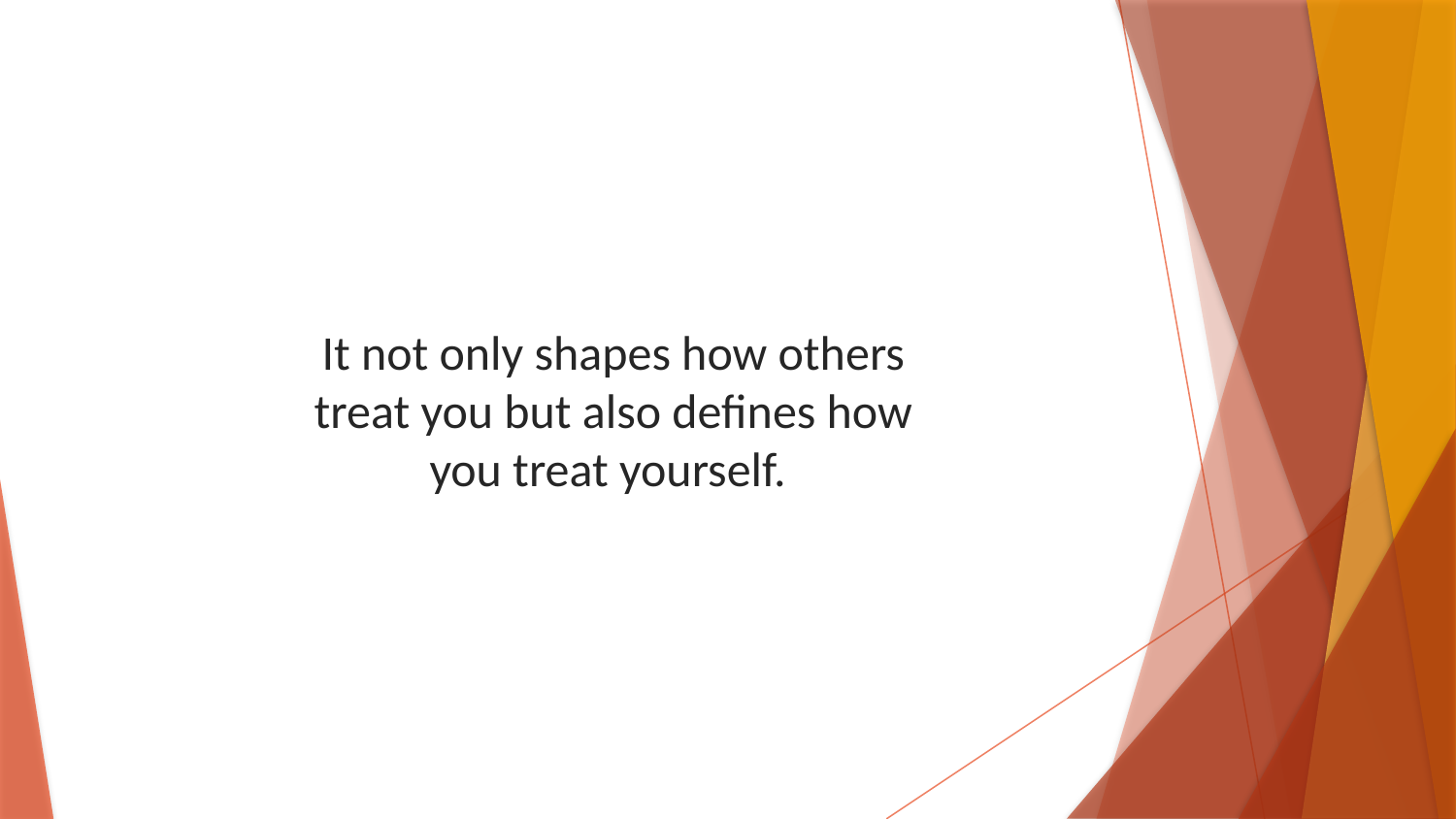

It not only shapes how others treat you but also defines how you treat yourself.